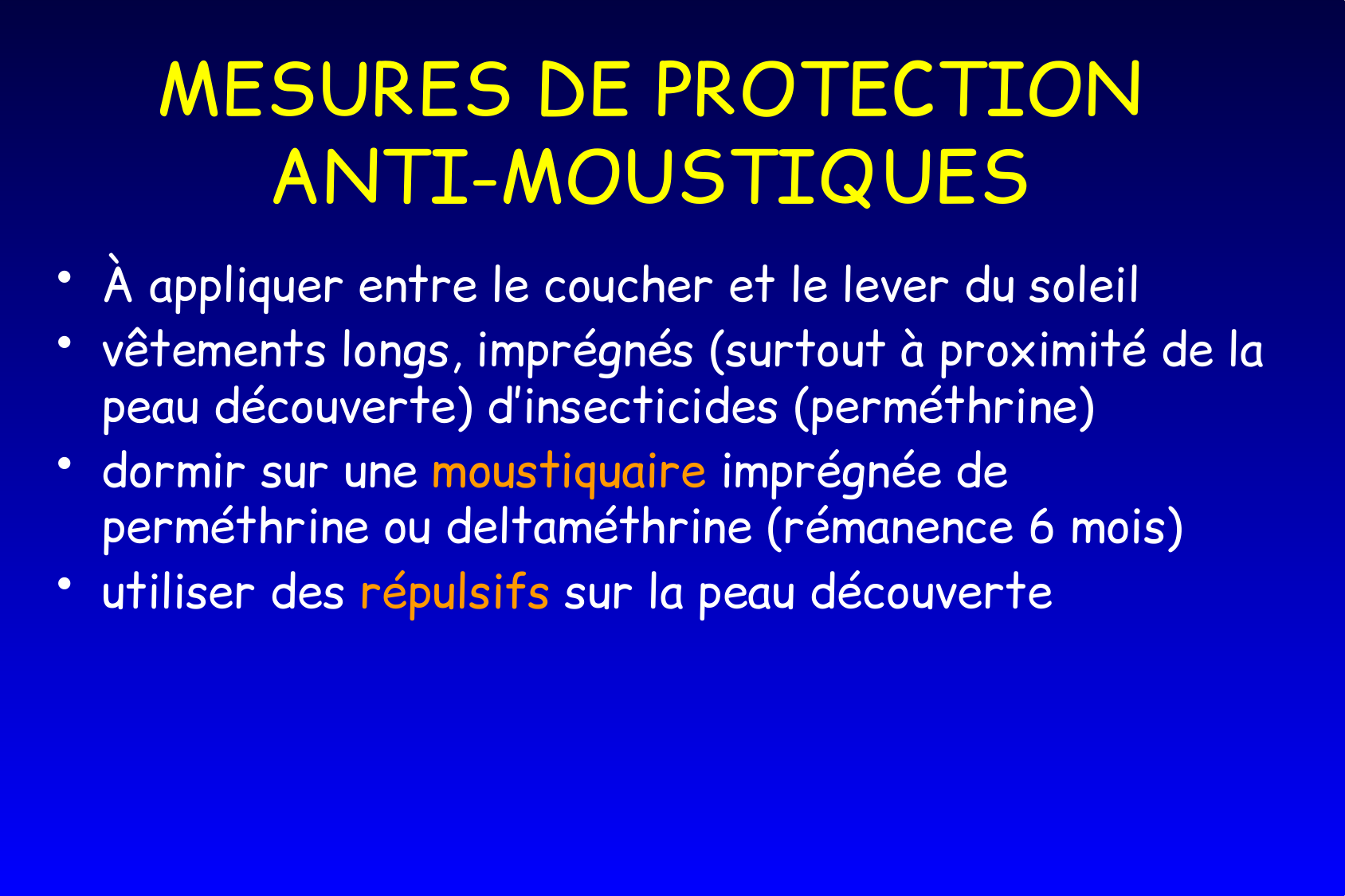

# MESURES DE PROTECTION ANTI-MOUSTIQUES
À appliquer entre le coucher et le lever du soleil
vêtements longs, imprégnés (surtout à proximité de la peau découverte) d’insecticides (perméthrine)
dormir sur une moustiquaire imprégnée de perméthrine ou deltaméthrine (rémanence 6 mois)
utiliser des répulsifs sur la peau découverte